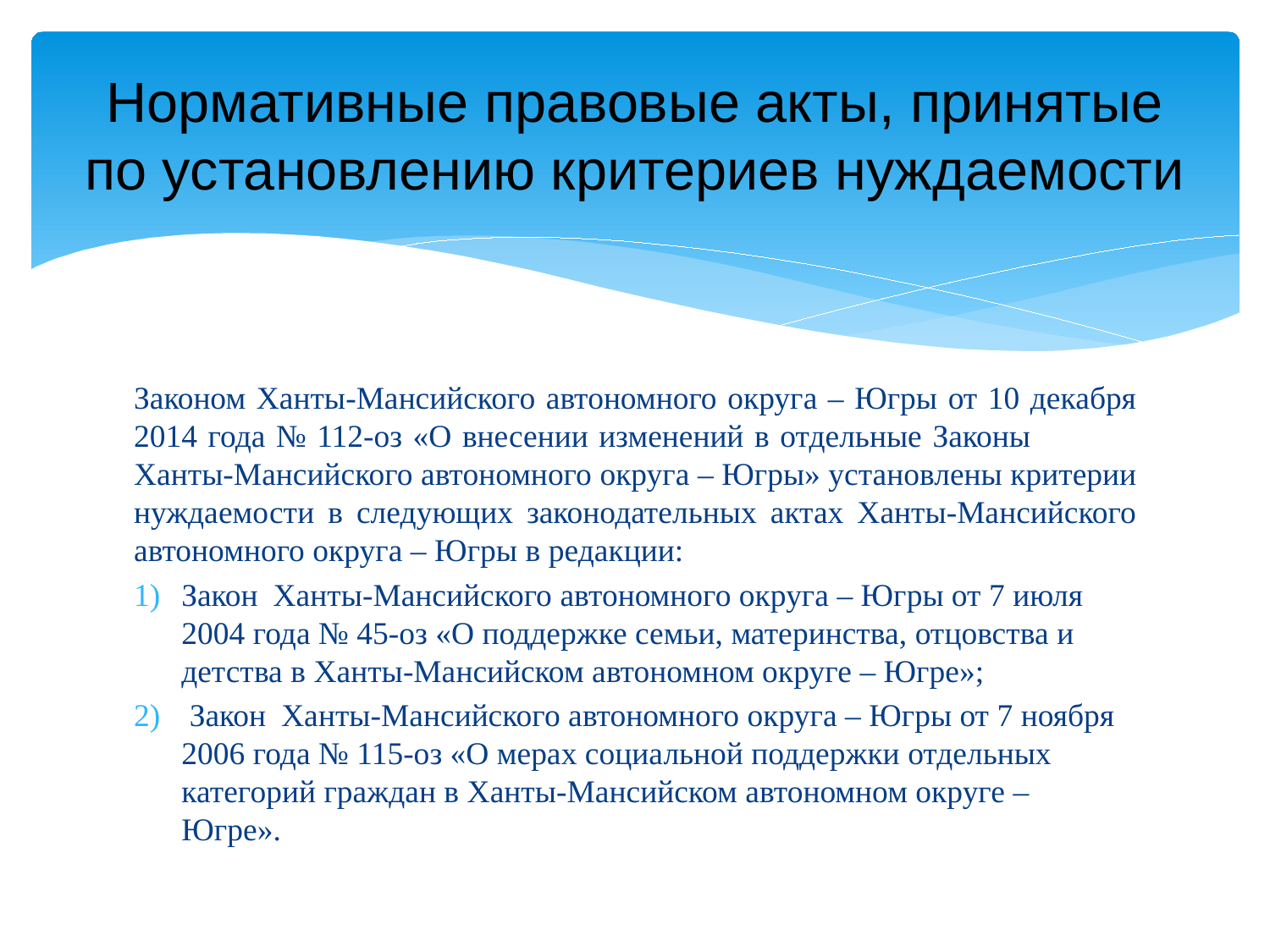

# Нормативные правовые акты, принятые по установлению критериев нуждаемости
Законом Ханты-Мансийского автономного округа – Югры от 10 декабря 2014 года № 112-оз «О внесении изменений в отдельные Законы           Ханты-Мансийского автономного округа – Югры» установлены критерии нуждаемости в следующих законодательных актах Ханты-Мансийского автономного округа – Югры в редакции:
Закон  Ханты-Мансийского автономного округа – Югры от 7 июля 2004 года № 45-оз «О поддержке семьи, материнства, отцовства и детства в Ханты-Мансийском автономном округе – Югре»;
 Закон  Ханты-Мансийского автономного округа – Югры от 7 ноября 2006 года № 115-оз «О мерах социальной поддержки отдельных категорий граждан в Ханты-Мансийском автономном округе – Югре».